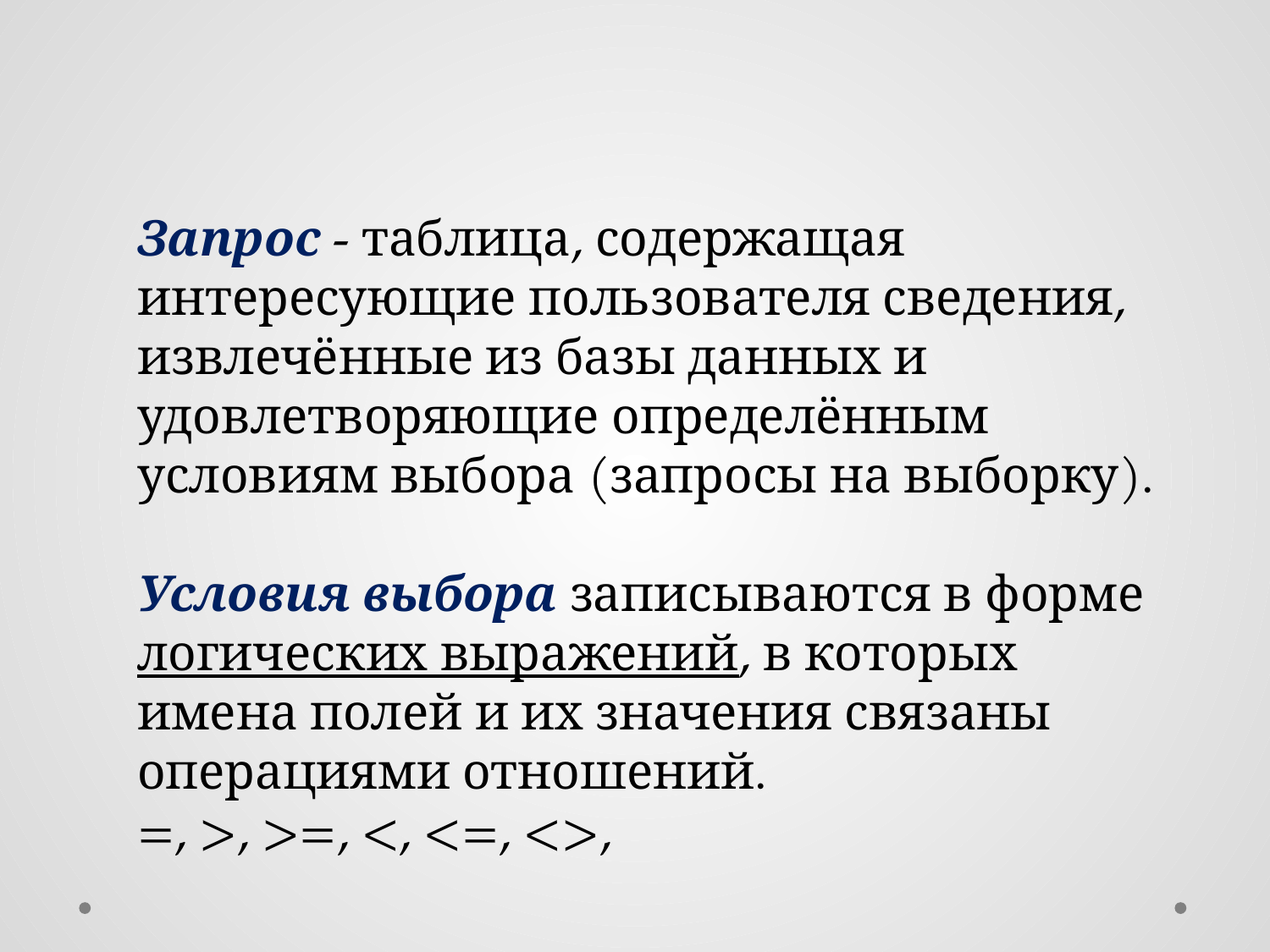

Запрос - таблица, содержащая интересующие пользователя сведения, извлечённые из базы данных и удовлетворяющие определённым условиям выбора (запросы на выборку).

Условия выбора записываются в форме логических выражений, в которых имена полей и их значения связаны операциями отношений.
=, >, >=, <, <=, <>,